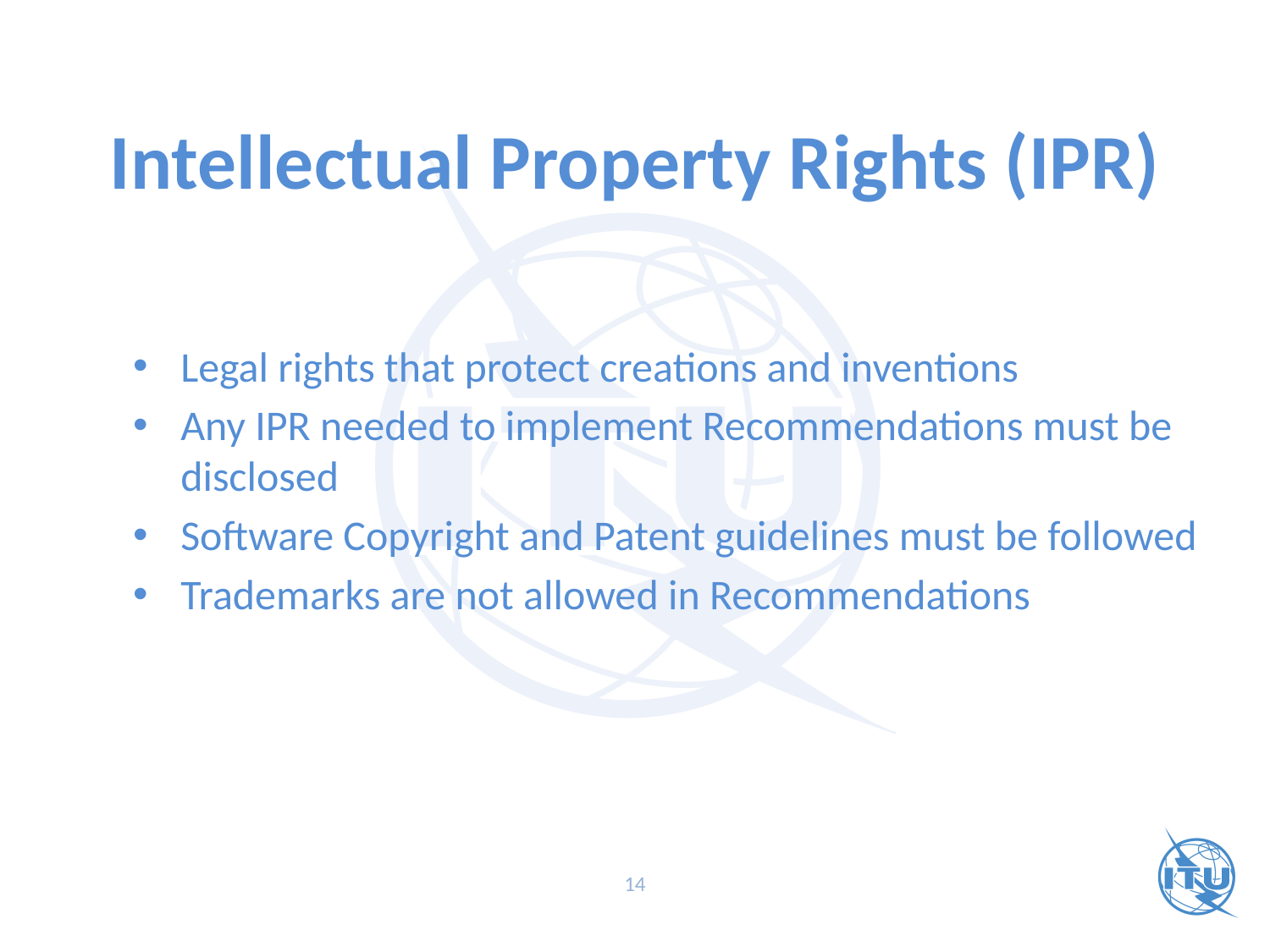

# Intellectual Property Rights (IPR)
Legal rights that protect creations and inventions
Any IPR needed to implement Recommendations must be disclosed
Software Copyright and Patent guidelines must be followed
Trademarks are not allowed in Recommendations
14